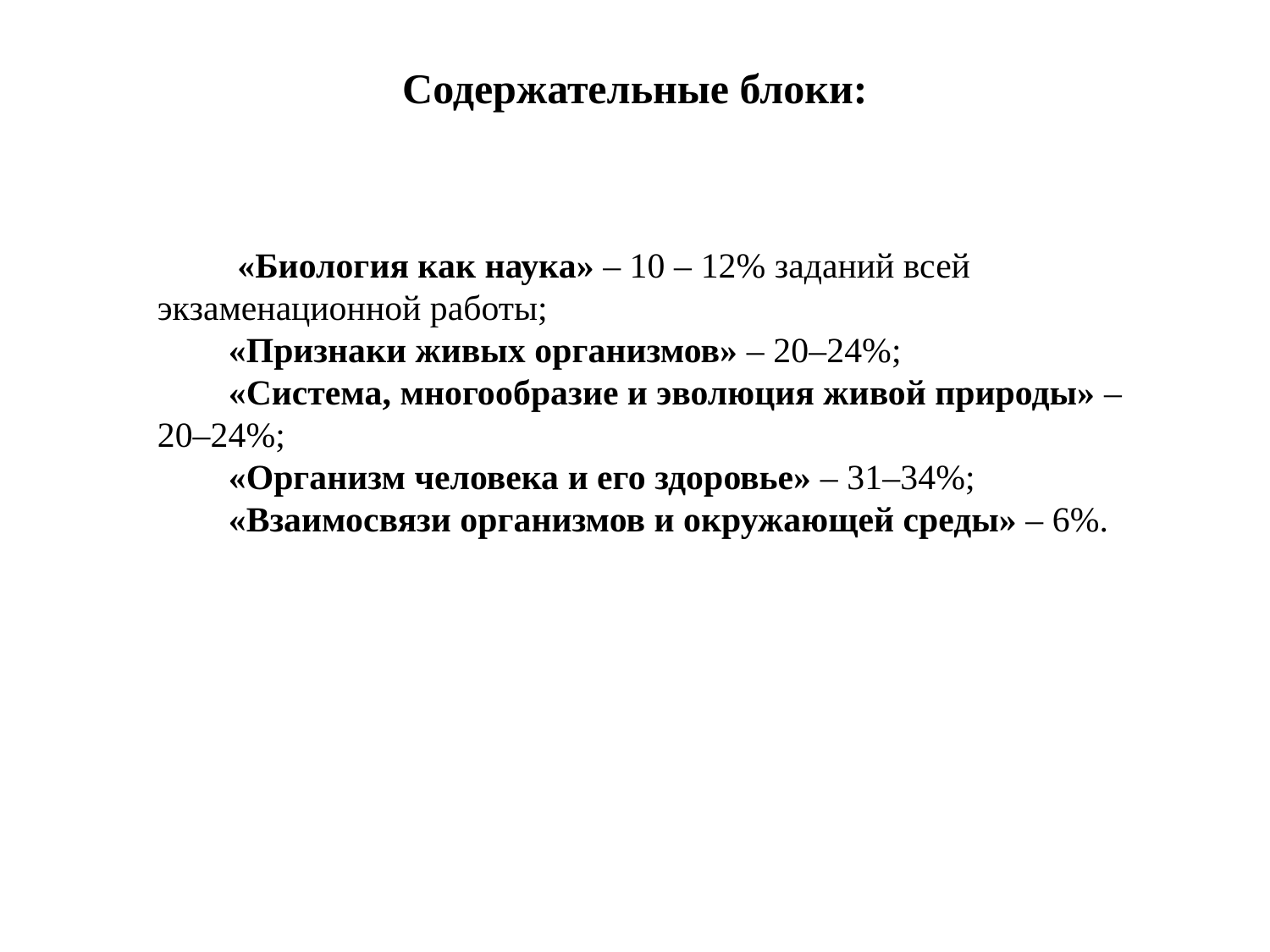

# Содержательные блоки:
         «Биология как наука» – 10 – 12% заданий всей экзаменационной работы;
        «Признаки живых организмов» – 20–24%;
        «Система, многообразие и эволюция живой природы» – 20–24%;
        «Организм человека и его здоровье» ‒ 31–34%;
        «Взаимосвязи организмов и окружающей среды» – 6%.